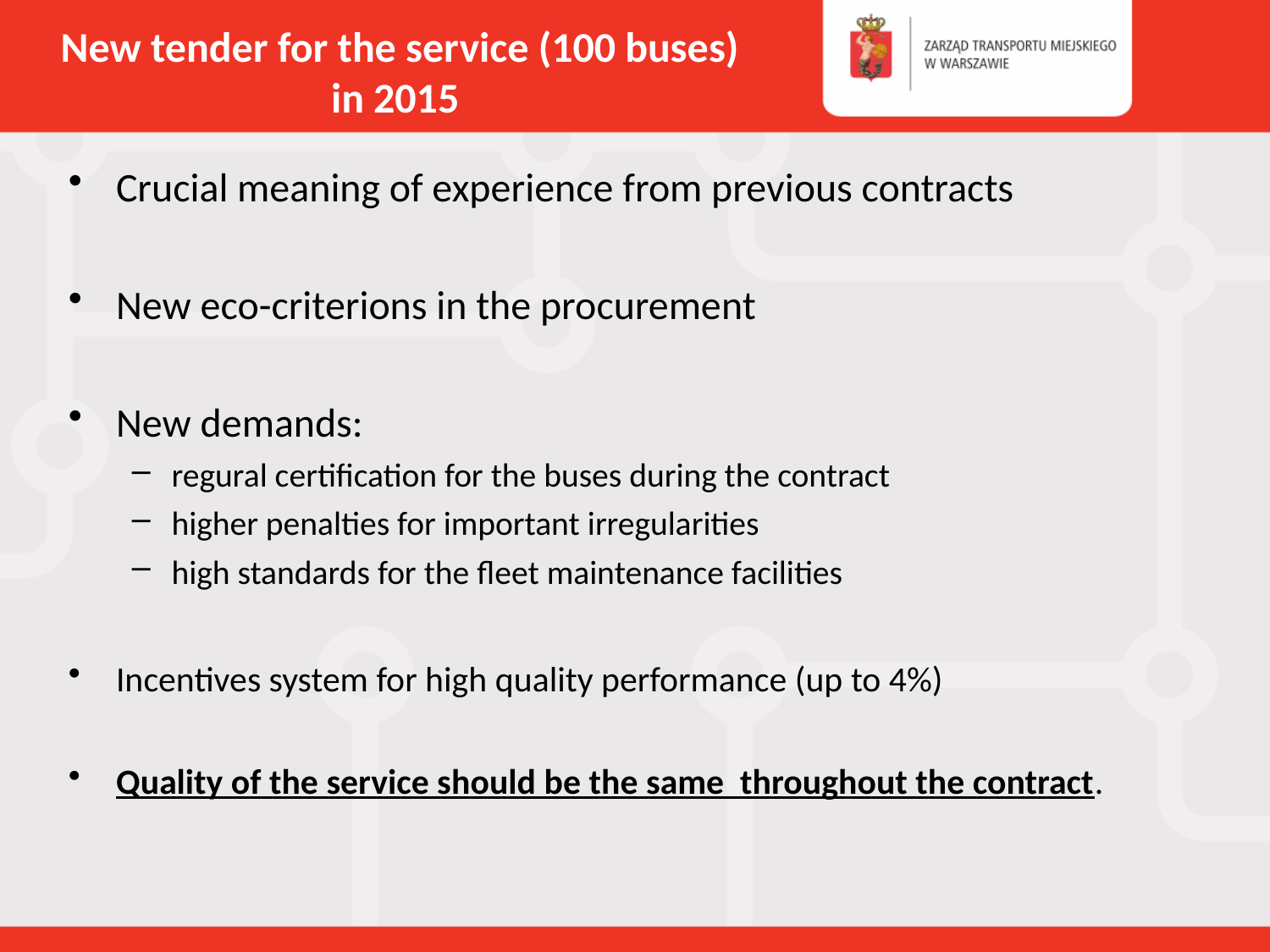

New tender for the service (100 buses) in 2015
Crucial meaning of experience from previous contracts

New eco-criterions in the procurement

New demands:
regural certification for the buses during the contract
higher penalties for important irregularities
high standards for the fleet maintenance facilities

Incentives system for high quality performance (up to 4%)

Quality of the service should be the same  throughout the contract.

### Chart

| Category |
|---|

### Chart

| Category |
|---|